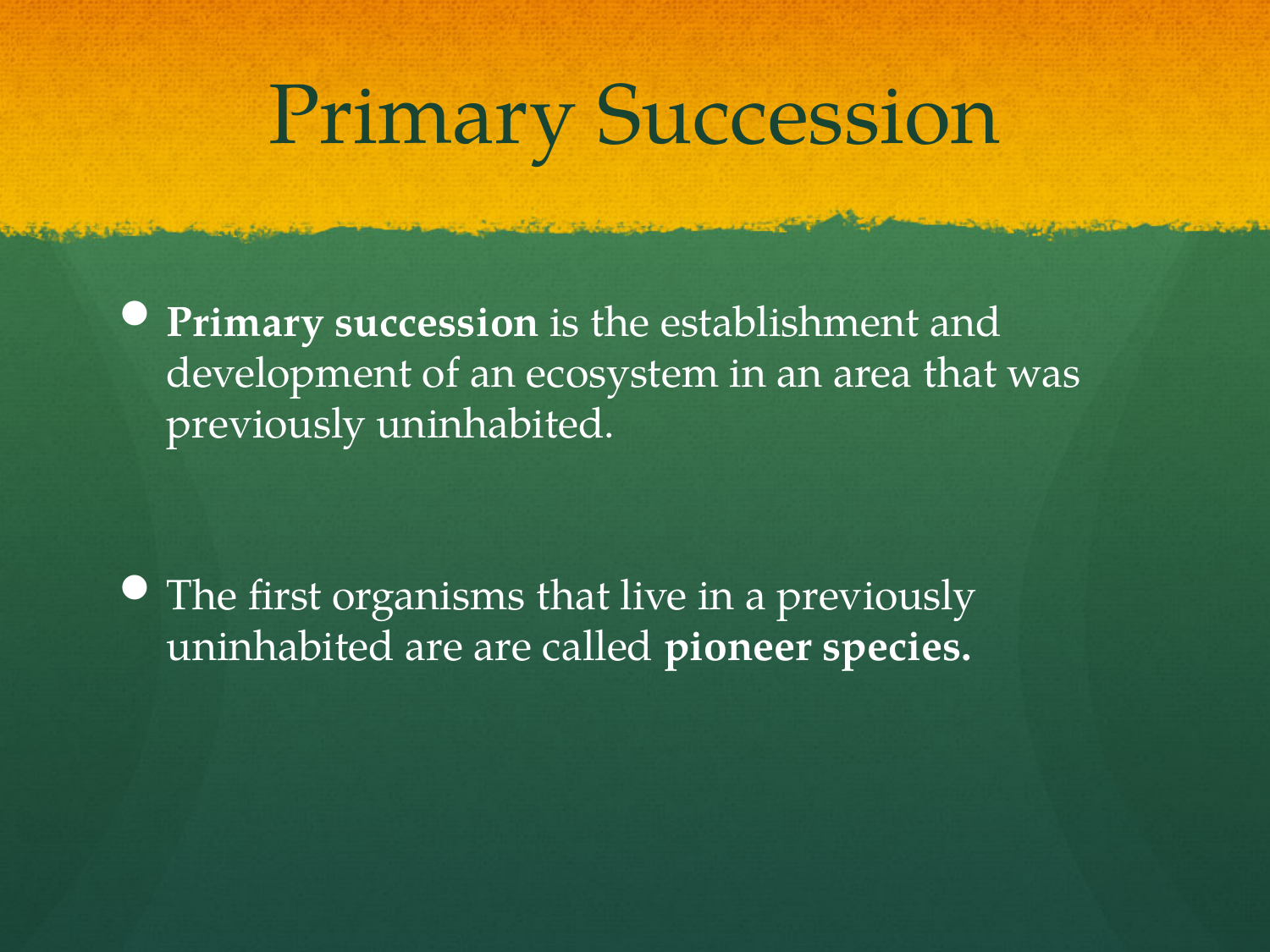

# Primary Succession
Primary succession is the establishment and development of an ecosystem in an area that was previously uninhabited.

The first organisms that live in a previously uninhabited are are called pioneer species.